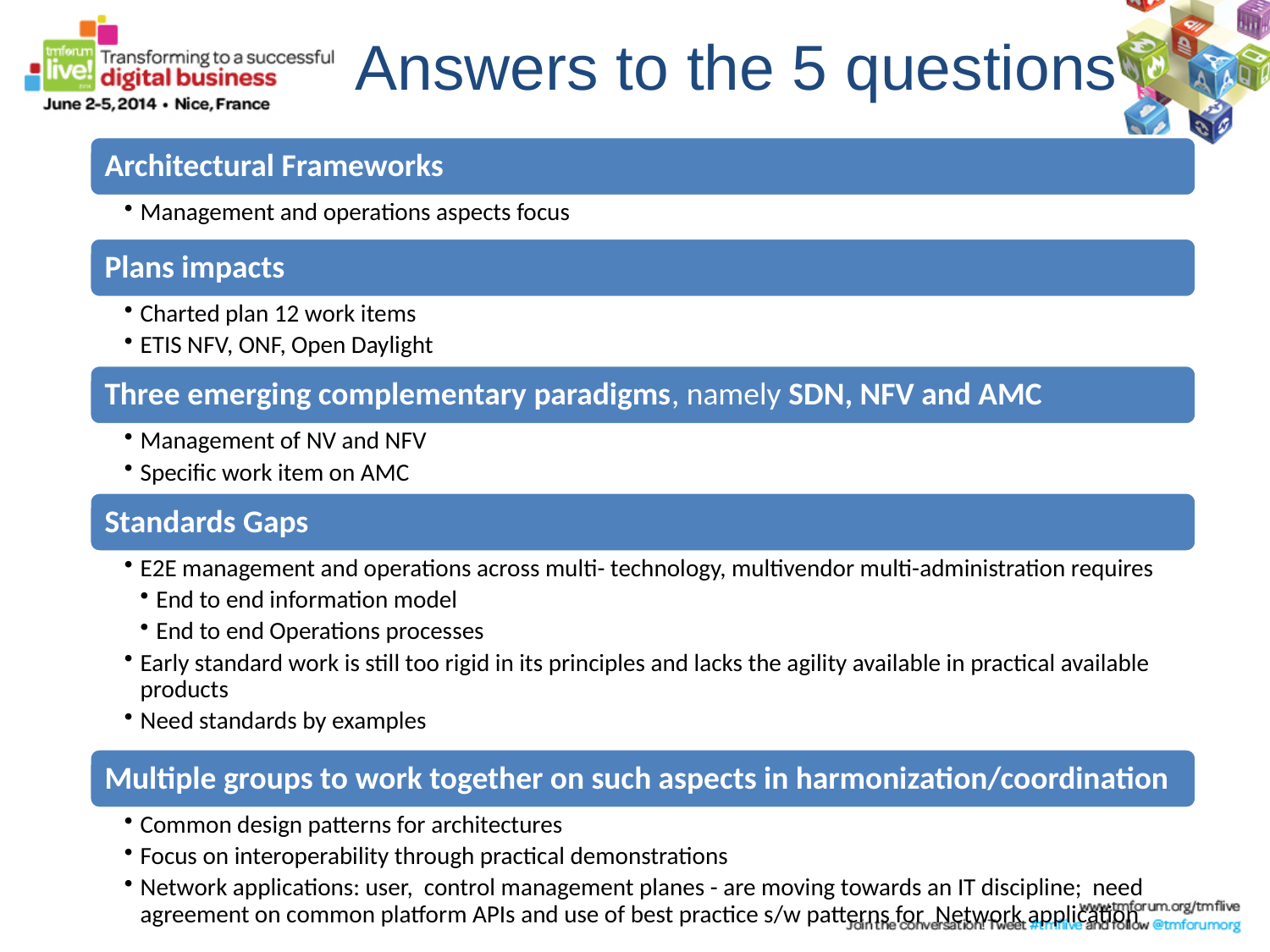

# Answers to the 5 questions
Architectural Frameworks
Management and operations aspects focus
Plans impacts
Charted plan 12 work items
ETIS NFV, ONF, Open Daylight
Three emerging complementary paradigms, namely SDN, NFV and AMC
Management of NV and NFV
Specific work item on AMC
Standards Gaps
E2E management and operations across multi- technology, multivendor multi-administration requires
End to end information model
End to end Operations processes
Early standard work is still too rigid in its principles and lacks the agility available in practical available products
Need standards by examples
Multiple groups to work together on such aspects in harmonization/coordination
Common design patterns for architectures
Focus on interoperability through practical demonstrations
Network applications: user,  control management planes - are moving towards an IT discipline;  need agreement on common platform APIs and use of best practice s/w patterns for  Network application